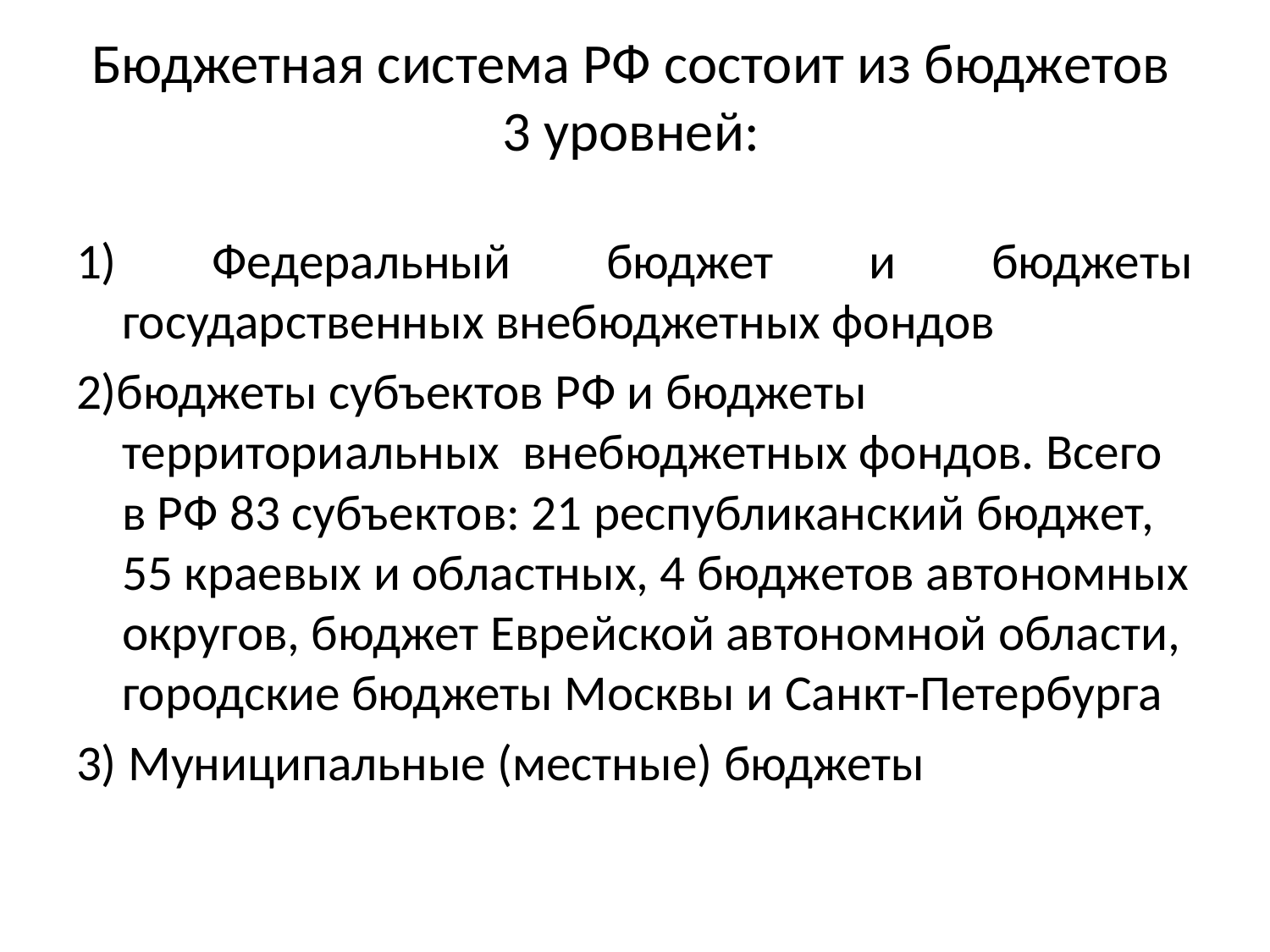

# Бюджетная система РФ состоит из бюджетов 3 уровней:
1) Федеральный бюджет и бюджеты государственных внебюджетных фондов
2)бюджеты субъектов РФ и бюджеты территориальных  внебюджетных фондов. Всего в РФ 83 субъектов: 21 республиканский бюджет, 55 краевых и областных, 4 бюджетов автономных округов, бюджет Еврейской автономной области, городские бюджеты Москвы и Санкт-Петербурга
3) Муниципальные (местные) бюджеты